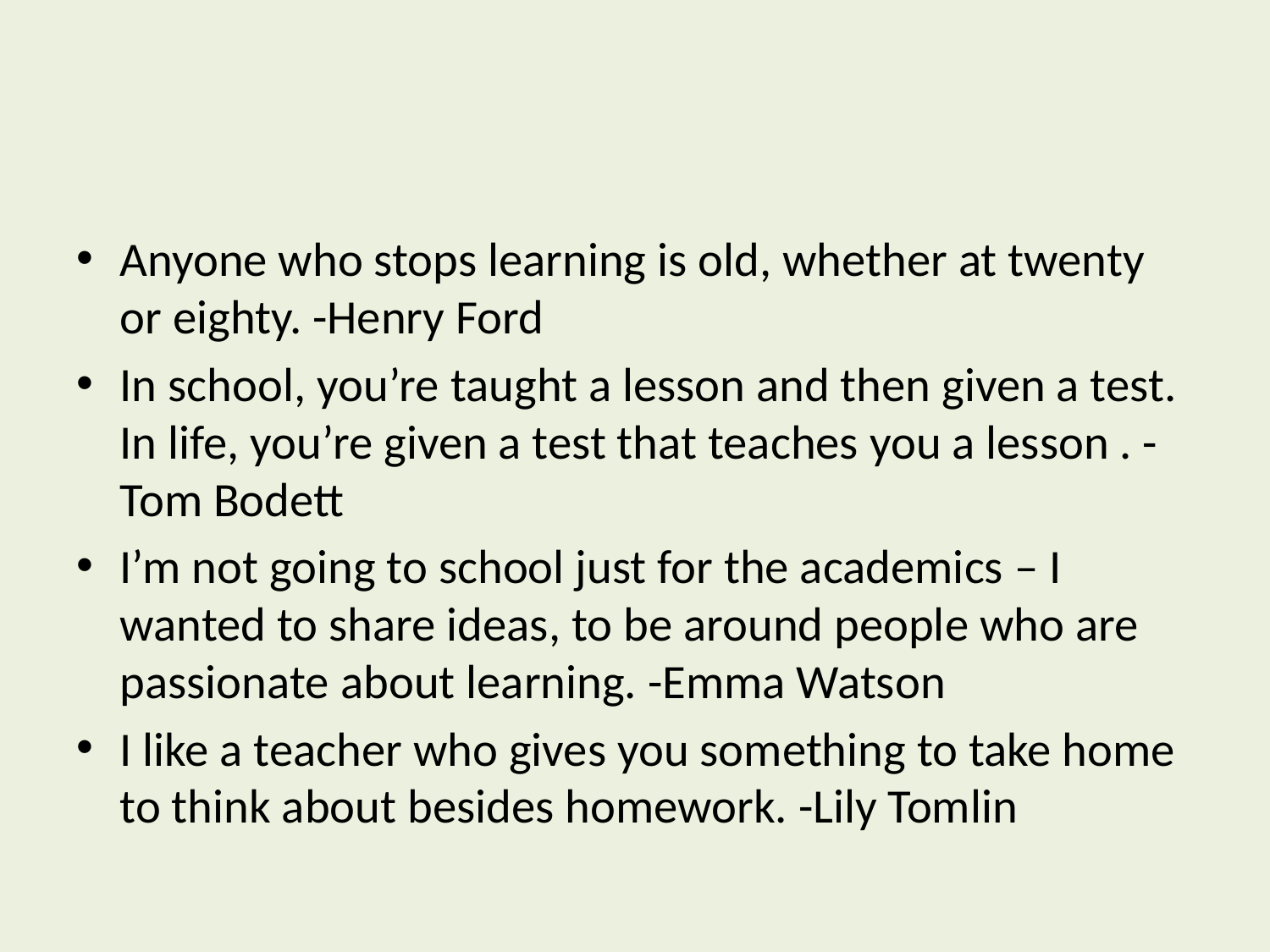

#
Anyone who stops learning is old, whether at twenty or eighty. -Henry Ford
In school, you’re taught a lesson and then given a test. In life, you’re given a test that teaches you a lesson . -Tom Bodett
I’m not going to school just for the academics – I wanted to share ideas, to be around people who are passionate about learning. -Emma Watson
I like a teacher who gives you something to take home to think about besides homework. -Lily Tomlin